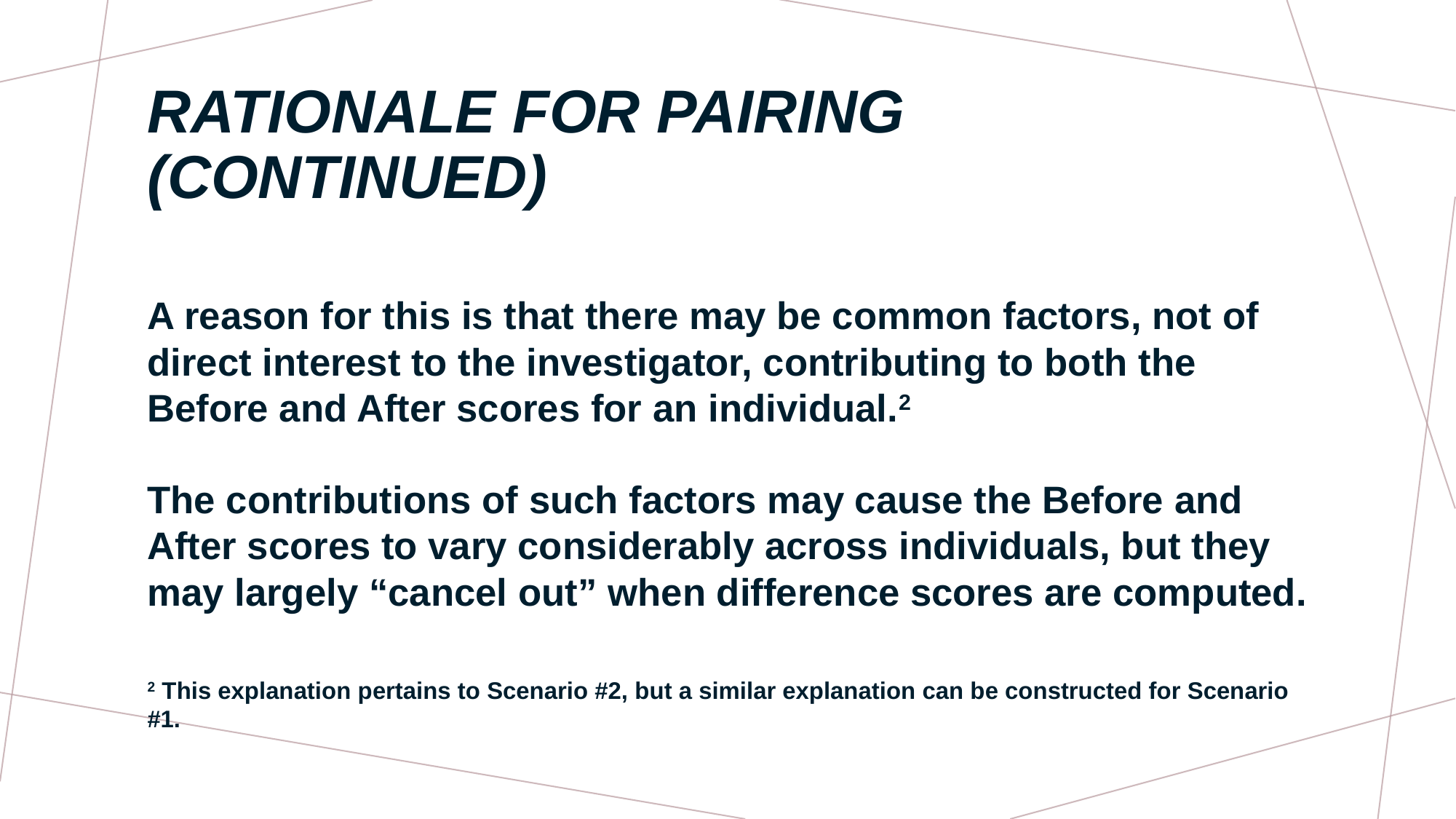

# RATIONALE FOR PAIRING (CONTINUED)

A reason for this is that there may be common factors, not of direct interest to the investigator, contributing to both the Before and After scores for an individual.2

The contributions of such factors may cause the Before and After scores to vary considerably across individuals, but they may largely “cancel out” when difference scores are computed.

2 This explanation pertains to Scenario #2, but a similar explanation can be constructed for Scenario #1.